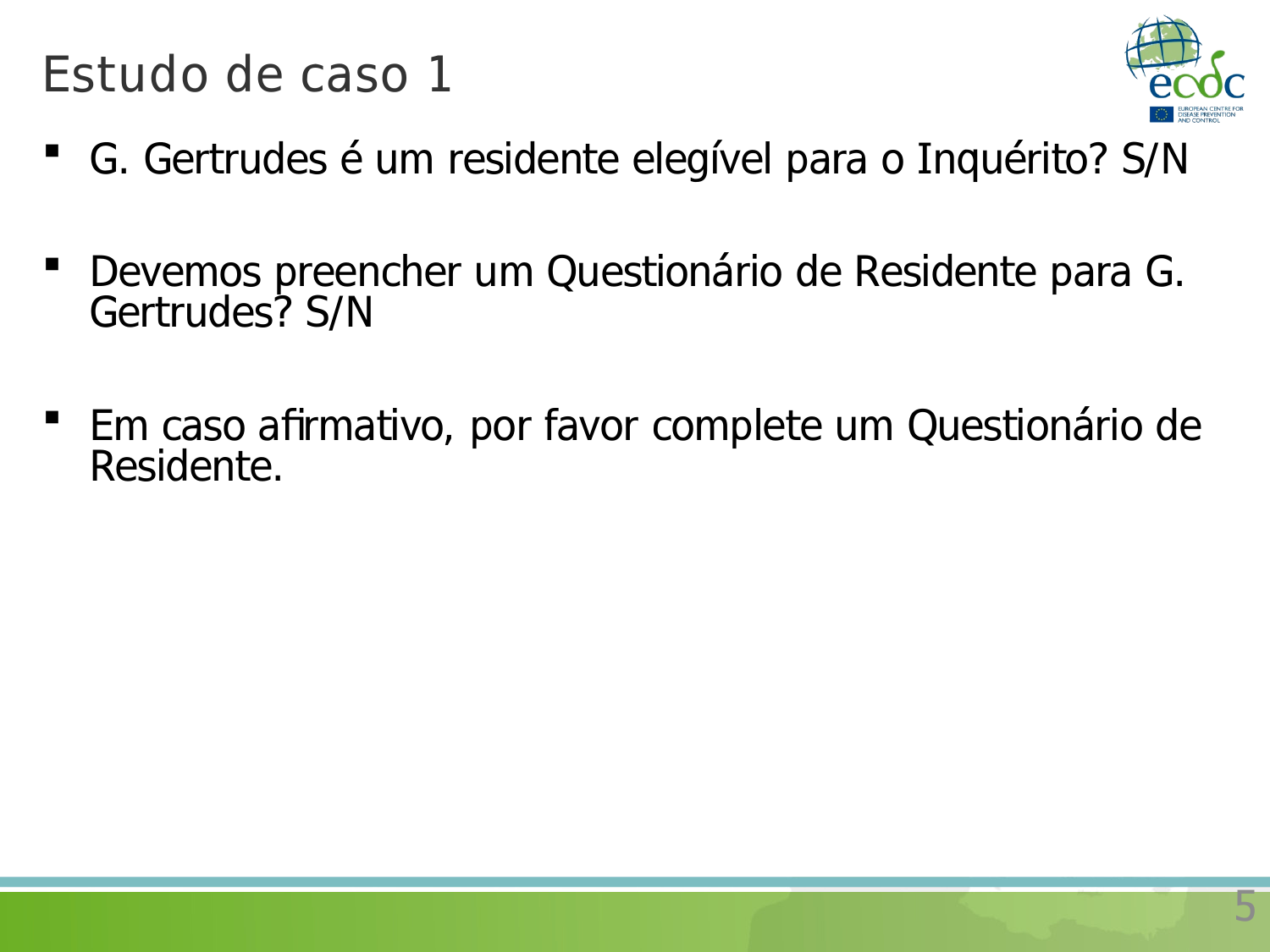

# Estudo de caso 1
G. Gertrudes é um residente elegível para o Inquérito? S/N

Devemos preencher um Questionário de Residente para G. Gertrudes? S/N

Em caso afirmativo, por favor complete um Questionário de Residente.

5